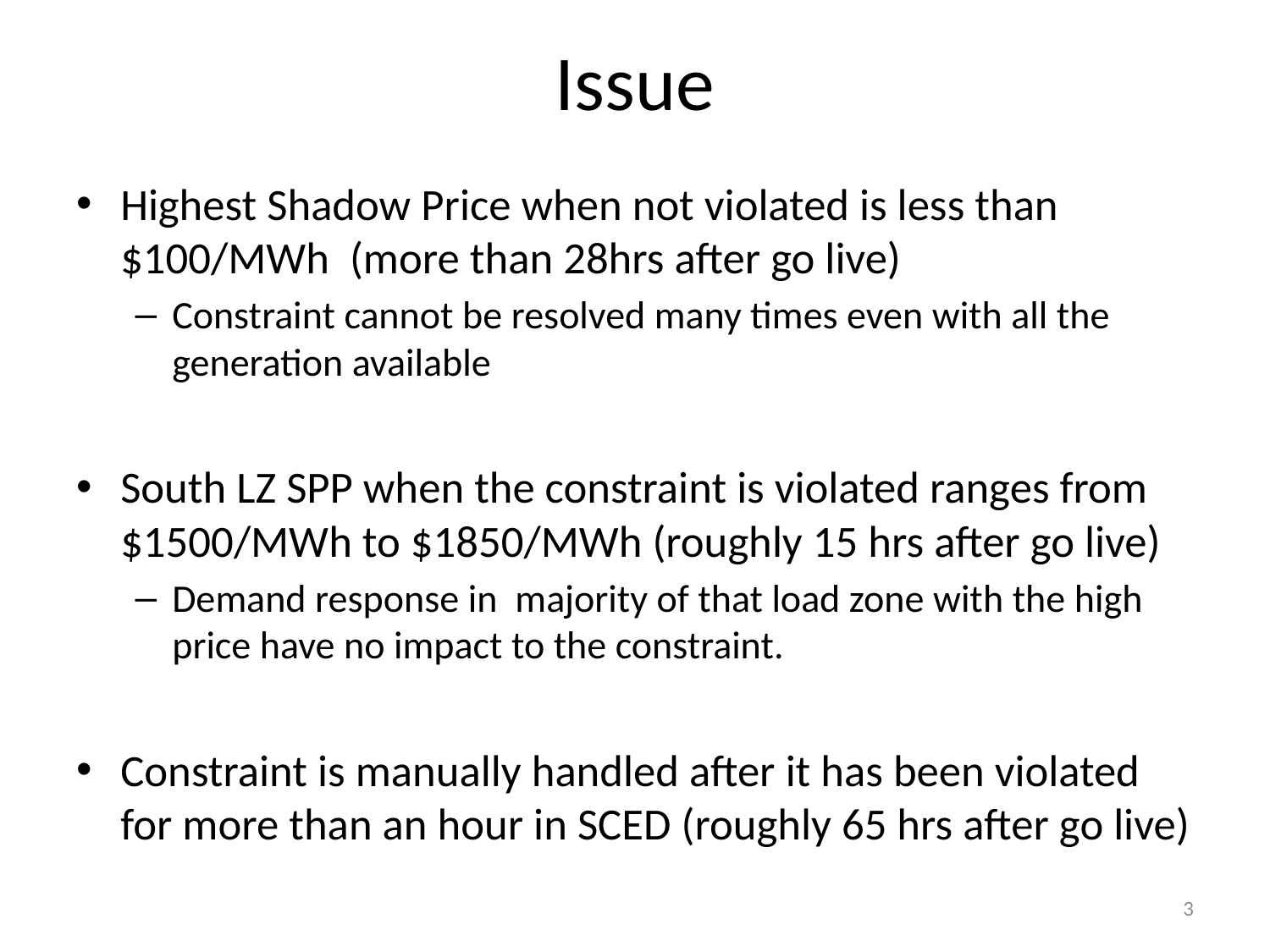

# Issue
Highest Shadow Price when not violated is less than $100/MWh  (more than 28hrs after go live)
Constraint cannot be resolved many times even with all the generation available

South LZ SPP when the constraint is violated ranges from $1500/MWh to $1850/MWh (roughly 15 hrs after go live)
Demand response in  majority of that load zone with the high price have no impact to the constraint.

Constraint is manually handled after it has been violated for more than an hour in SCED (roughly 65 hrs after go live)

3